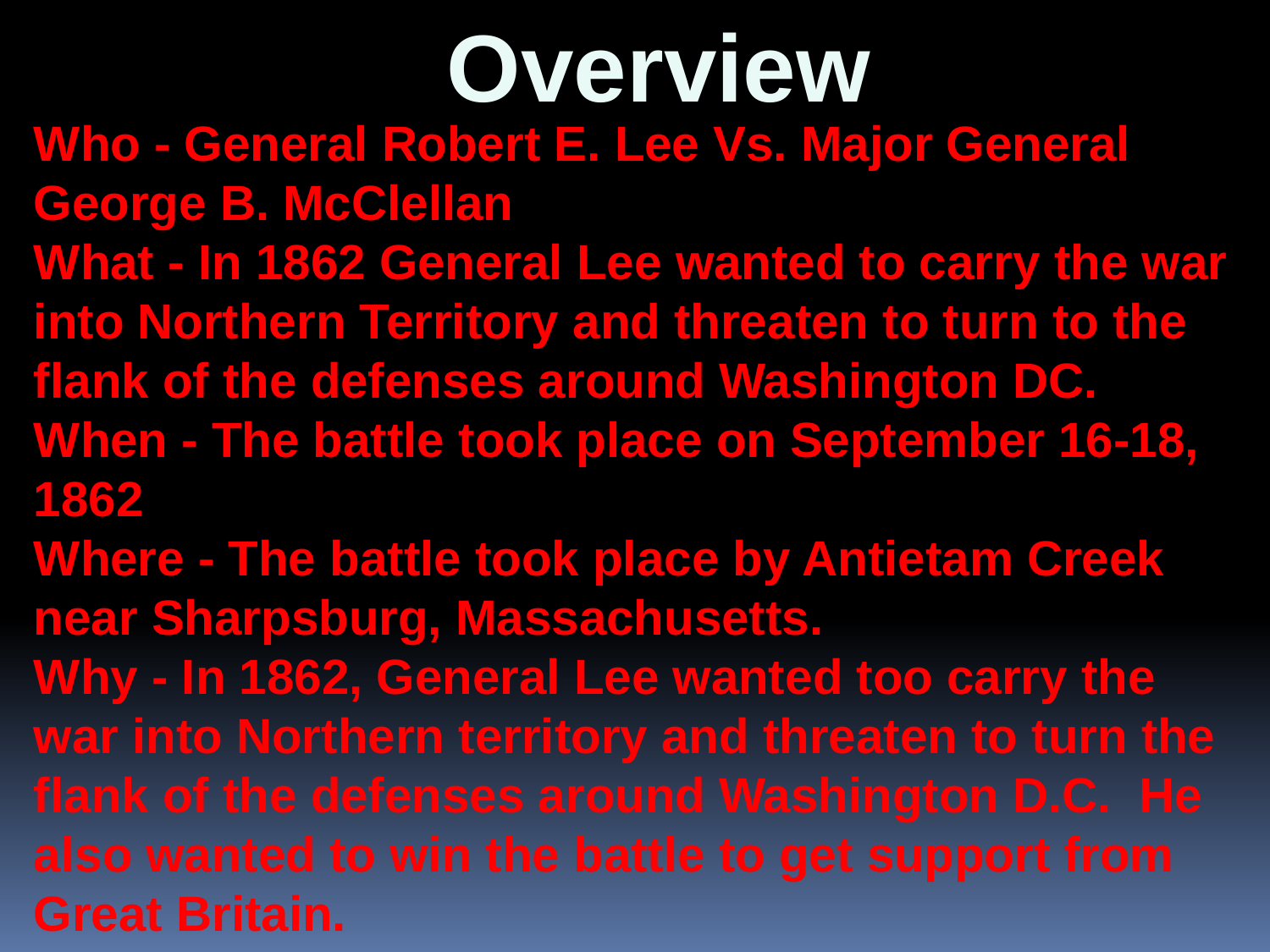

Overview
Who - General Robert E. Lee Vs. Major General George B. McClellan
What - In 1862 General Lee wanted to carry the war into Northern Territory and threaten to turn to the flank of the defenses around Washington DC.
When - The battle took place on September 16-18, 1862
Where - The battle took place by Antietam Creek near Sharpsburg, Massachusetts.
Why - In 1862, General Lee wanted too carry the war into Northern territory and threaten to turn the flank of the defenses around Washington D.C.  He also wanted to win the battle to get support from Great Britain.
How - Robert E. Lee lost the battle when he started to retreat over the Potomac River.